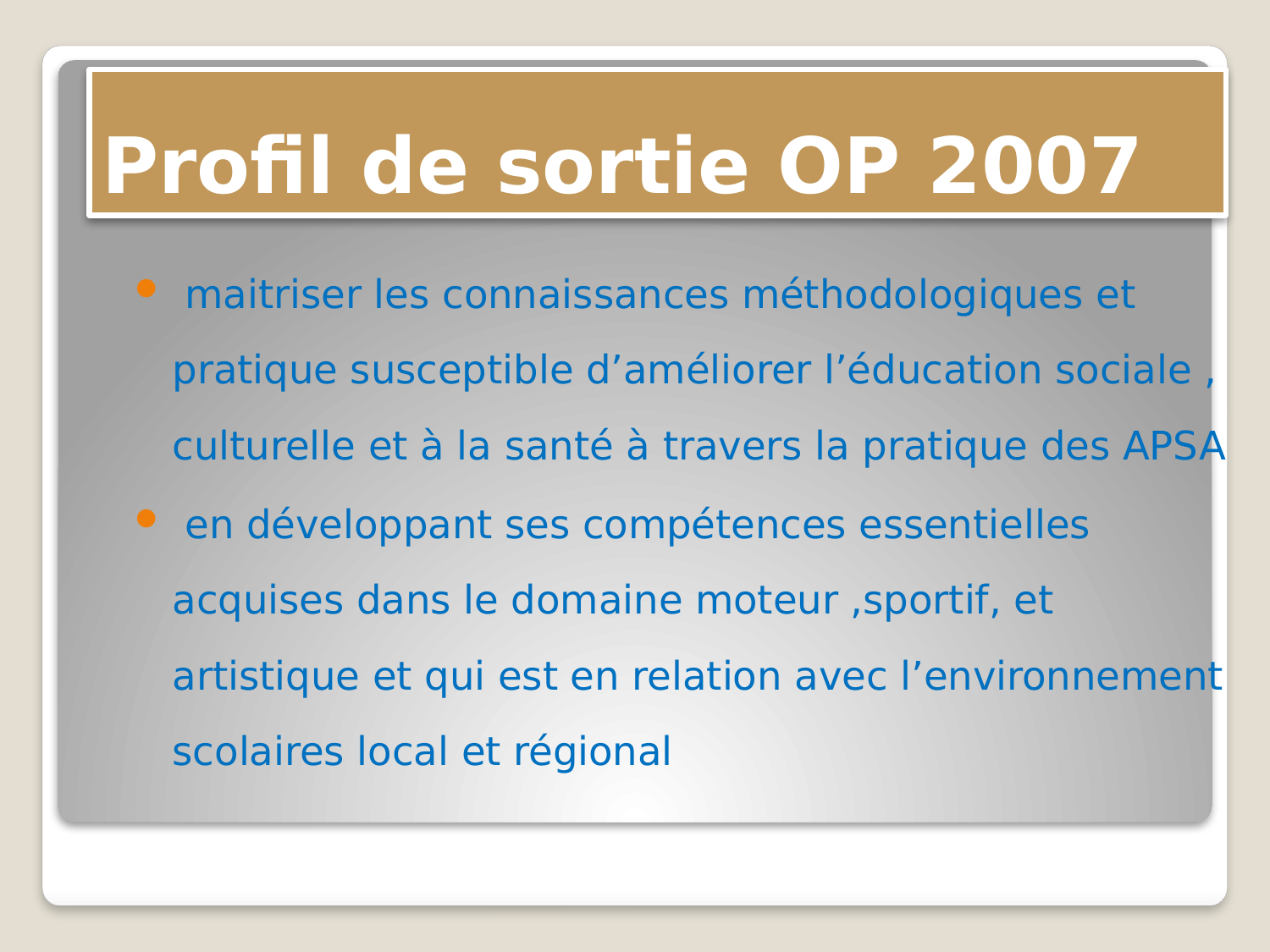

# Profil de sortie OP 2007
 maitriser les connaissances méthodologiques et pratique susceptible d’améliorer l’éducation sociale , culturelle et à la santé à travers la pratique des APSA
 en développant ses compétences essentielles acquises dans le domaine moteur ,sportif, et artistique et qui est en relation avec l’environnement scolaires local et régional